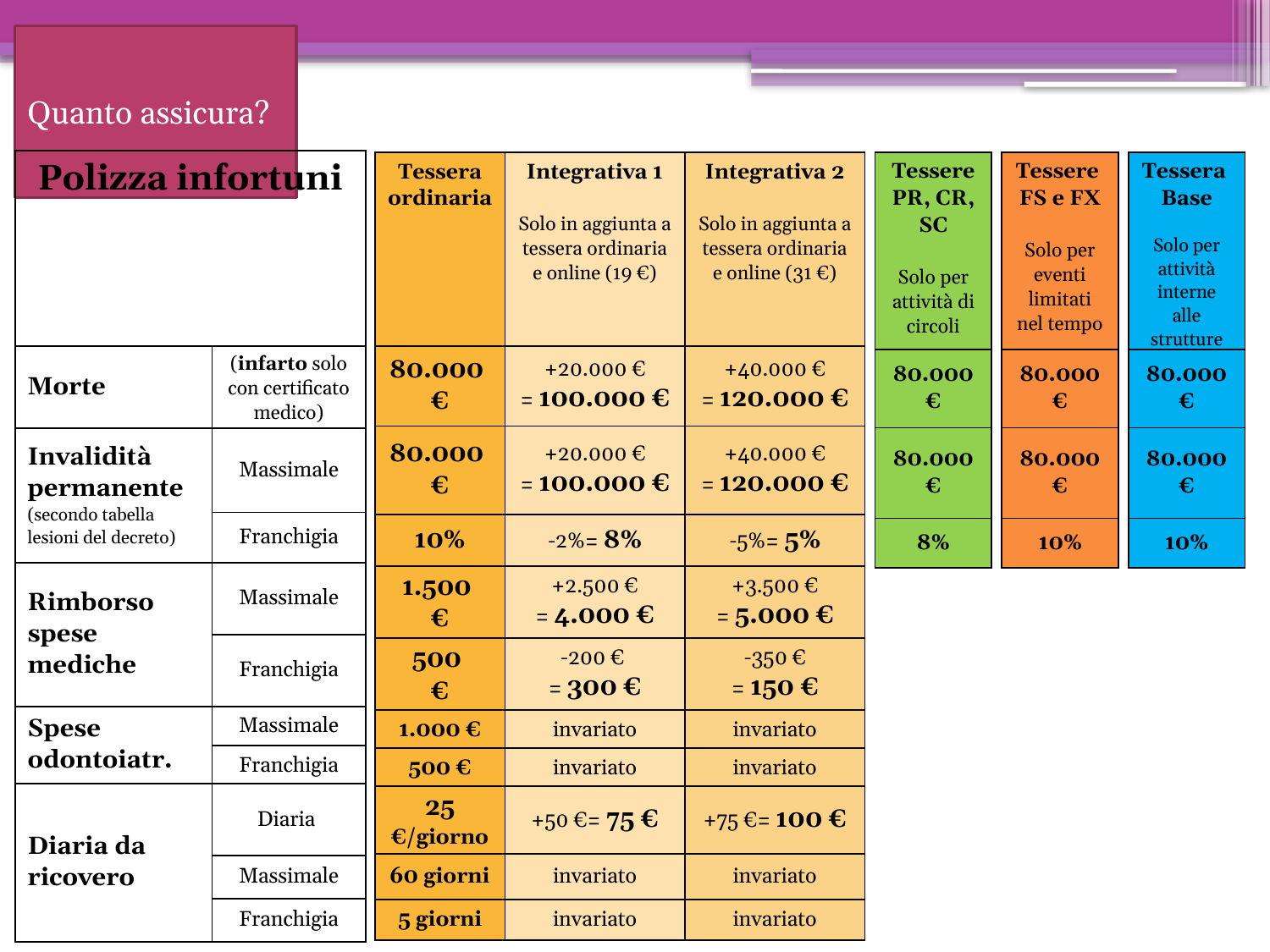

# Quanto assicura?
| Polizza infortuni |  |
| --- | --- |
| Morte | (infarto solo con certificato medico) |
| Invalidità permanente (secondo tabella lesioni del decreto) | Massimale |
|  | Franchigia |
| Rimborso spese mediche | Massimale |
|  | Franchigia |
| Spese odontoiatr. | Massimale |
|  | Franchigia |
| Diaria da ricovero | Diaria |
|  | Massimale |
|  | Franchigia |
| Tessere PR, CR, SC Solo per attività di circoli |
| --- |
| 80.000 € |
| 80.000 € |
| 8% |
| Tessere FS e FX Solo per eventi limitati nel tempo |
| --- |
| 80.000 € |
| 80.000 € |
| 10% |
| Tessera Base Solo per attività interne alle strutture |
| --- |
| 80.000 € |
| 80.000 € |
| 10% |
| Tessera ordinaria | Integrativa 1 Solo in aggiunta a tessera ordinaria e online (19 €) | Integrativa 2 Solo in aggiunta a tessera ordinaria e online (31 €) |
| --- | --- | --- |
| 80.000 € | +20.000 € = 100.000 € | +40.000 € = 120.000 € |
| 80.000 € | +20.000 € = 100.000 € | +40.000 € = 120.000 € |
| 10% | -2%= 8% | -5%= 5% |
| 1.500 € | +2.500 € = 4.000 € | +3.500 € = 5.000 € |
| 500 € | -200 € = 300 € | -350 € = 150 € |
| 1.000 € | invariato | invariato |
| 500 € | invariato | invariato |
| 25 €/giorno | +50 €= 75 € | +75 €= 100 € |
| 60 giorni | invariato | invariato |
| 5 giorni | invariato | invariato |